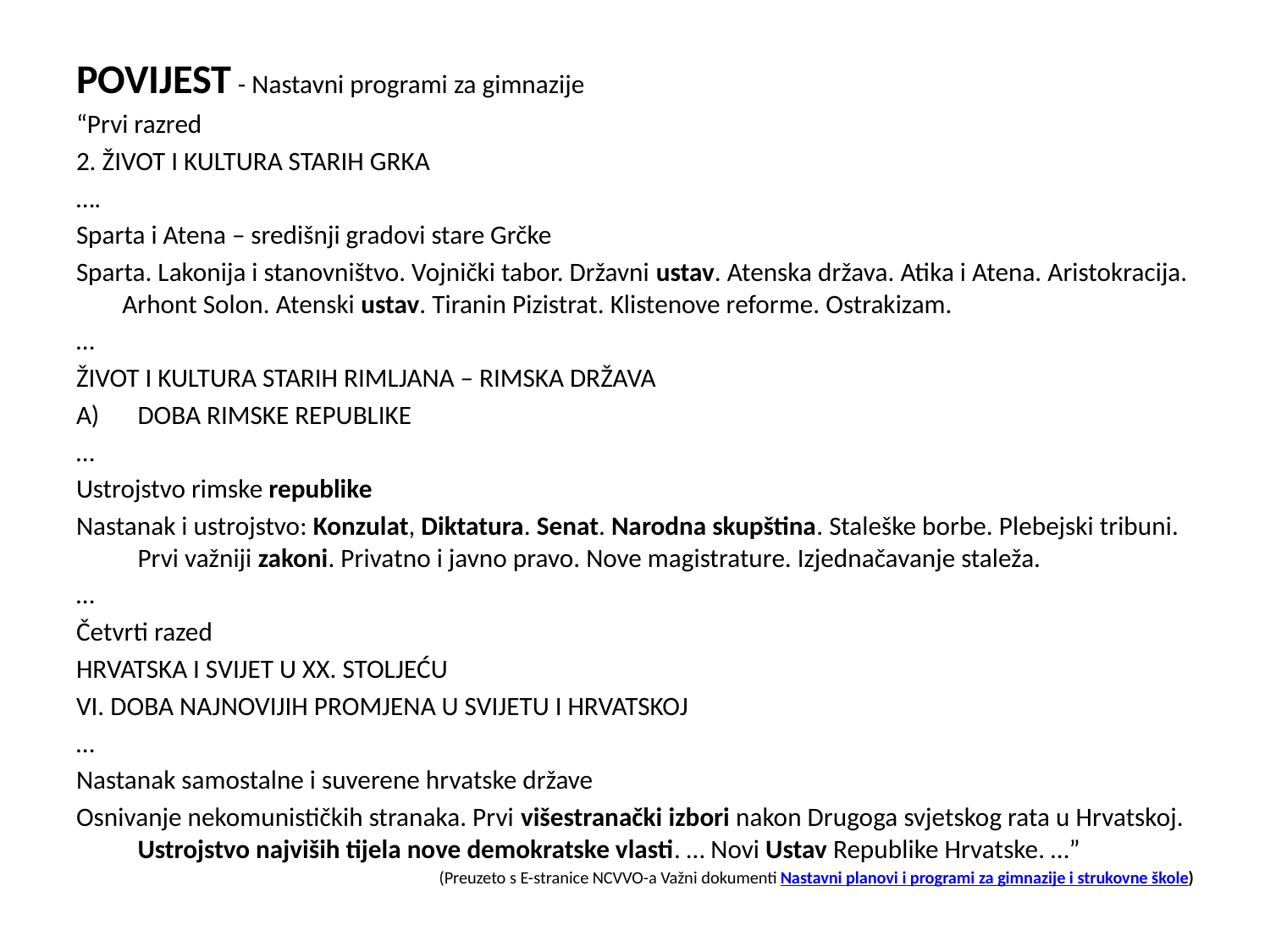

POVIJEST - Nastavni programi za gimnazije
“Prvi razred
2. ŽIVOT I KULTURA STARIH GRKA
….
Sparta i Atena – središnji gradovi stare Grčke
Sparta. Lakonija i stanovništvo. Vojnički tabor. Državni ustav. Atenska država. Atika i Atena. Aristokracija. Arhont Solon. Atenski ustav. Tiranin Pizistrat. Klistenove reforme. Ostrakizam.
…
ŽIVOT I KULTURA STARIH RIMLJANA – RIMSKA DRŽAVA
DOBA RIMSKE REPUBLIKE
…
Ustrojstvo rimske republike
Nastanak i ustrojstvo: Konzulat, Diktatura. Senat. Narodna skupština. Staleške borbe. Plebejski tribuni. Prvi važniji zakoni. Privatno i javno pravo. Nove magistrature. Izjednačavanje staleža.
…
Četvrti razed
HRVATSKA I SVIJET U XX. STOLJEĆU
VI. DOBA NAJNOVIJIH PROMJENA U SVIJETU I HRVATSKOJ
…
Nastanak samostalne i suverene hrvatske države
Osnivanje nekomunističkih stranaka. Prvi višestranački izbori nakon Drugoga svjetskog rata u Hrvatskoj. Ustrojstvo najviših tijela nove demokratske vlasti. … Novi Ustav Republike Hrvatske. …”
(Preuzeto s E-stranice NCVVO-a Važni dokumenti Nastavni planovi i programi za gimnazije i strukovne škole)